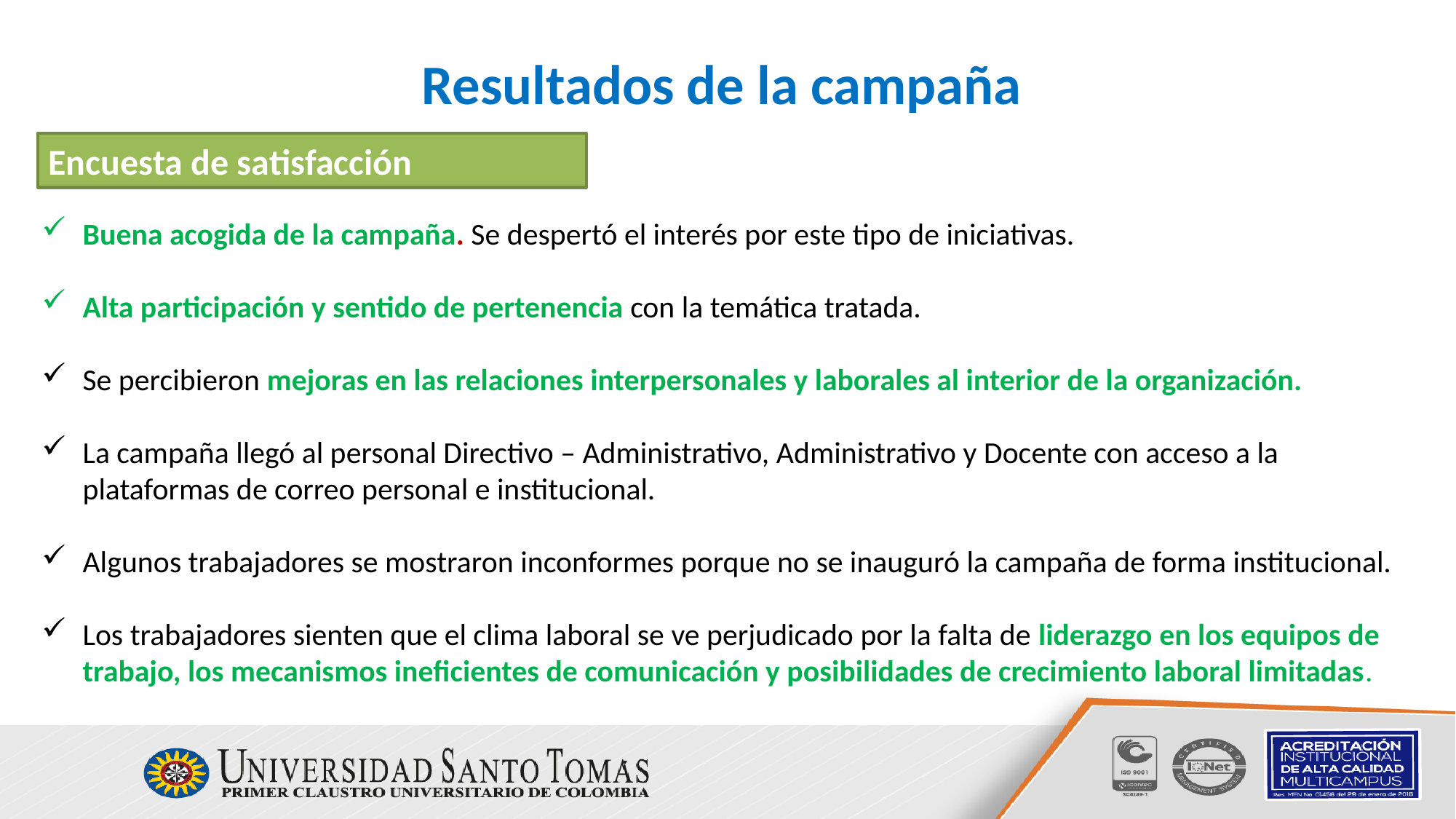

# Resultados de la campaña
Encuesta de satisfacción
Buena acogida de la campaña. Se despertó el interés por este tipo de iniciativas.

Alta participación y sentido de pertenencia con la temática tratada.

Se percibieron mejoras en las relaciones interpersonales y laborales al interior de la organización.

La campaña llegó al personal Directivo – Administrativo, Administrativo y Docente con acceso a la plataformas de correo personal e institucional.

Algunos trabajadores se mostraron inconformes porque no se inauguró la campaña de forma institucional.

Los trabajadores sienten que el clima laboral se ve perjudicado por la falta de liderazgo en los equipos de trabajo, los mecanismos ineficientes de comunicación y posibilidades de crecimiento laboral limitadas.